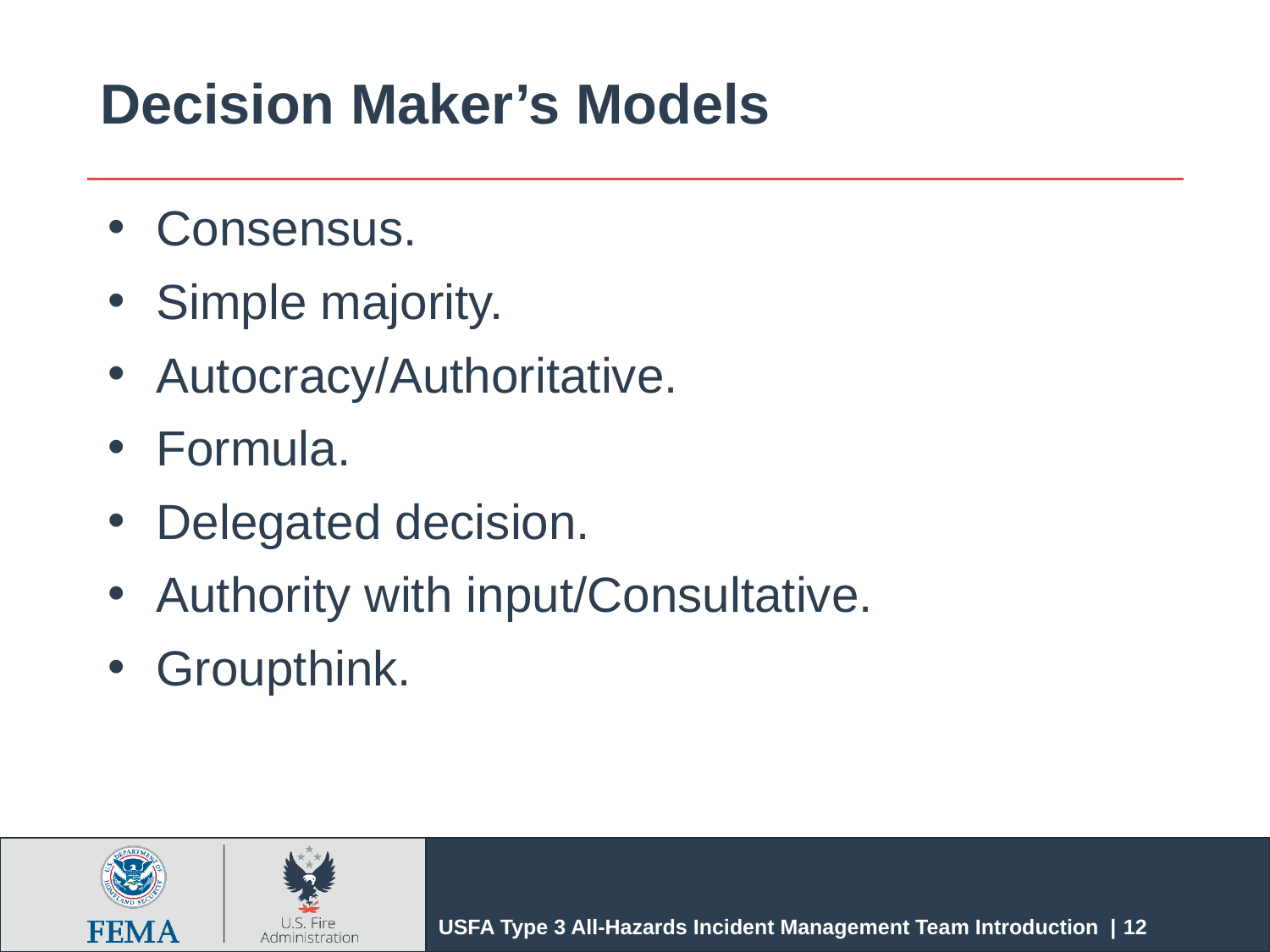

# Decision Maker’s Models
Consensus.
Simple majority.
Autocracy/Authoritative.
Formula.
Delegated decision.
Authority with input/Consultative.
Groupthink.
USFA Type 3 All-Hazards Incident Management Team Introduction  | 12